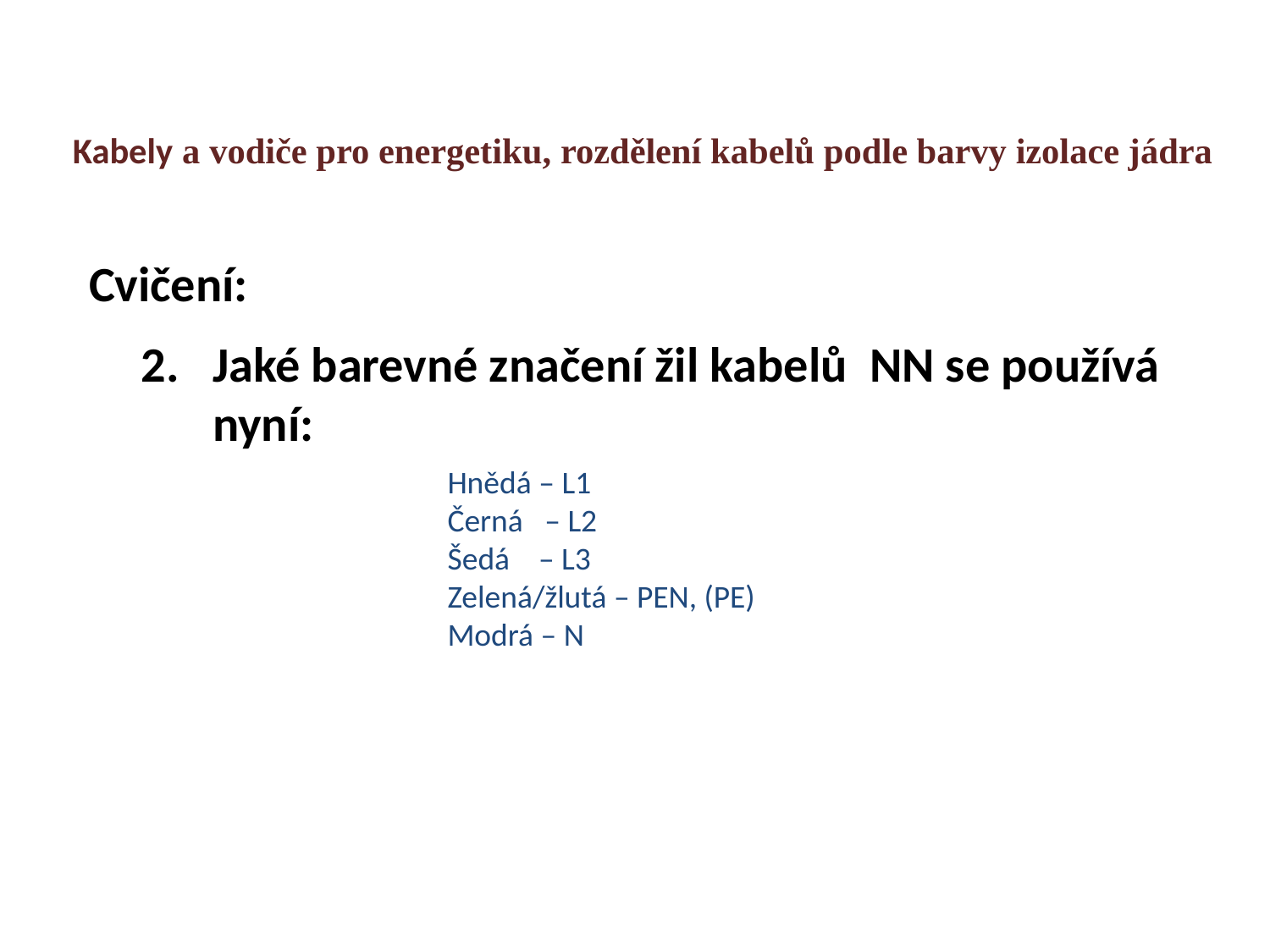

# Kabely a vodiče pro energetiku, rozdělení kabelů podle barvy izolace jádra
 Cvičení:
Jaké barevné značení žil kabelů  NN se používá nyní:

Hnědá – L1
Černá   – L2
Šedá    – L3
Zelená/žlutá – PEN, (PE)
Modrá – N